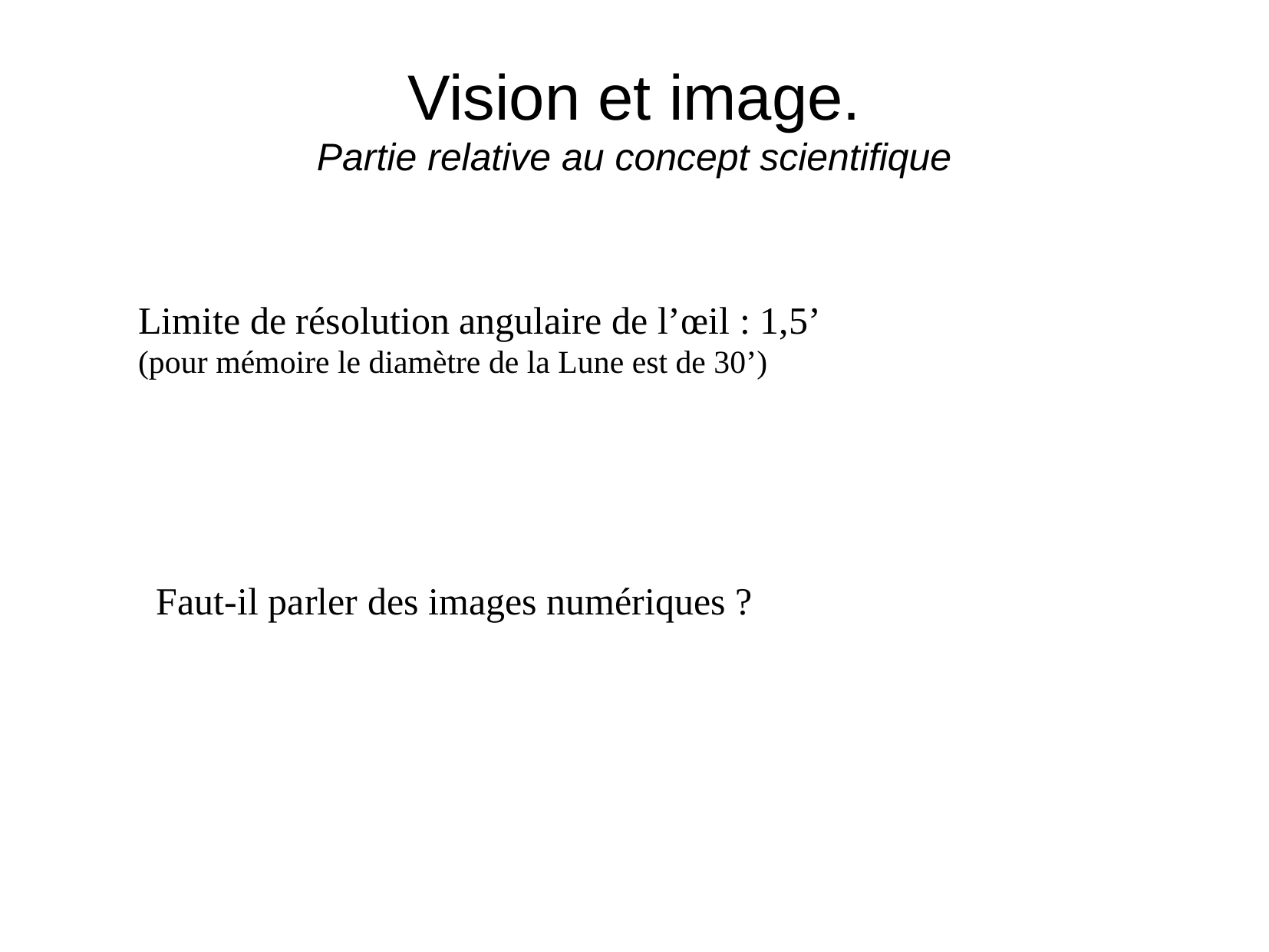

# Vision et image. Partie relative au concept scientifique
Limite de résolution angulaire de l’œil : 1,5’
(pour mémoire le diamètre de la Lune est de 30’)
Faut-il parler des images numériques ?